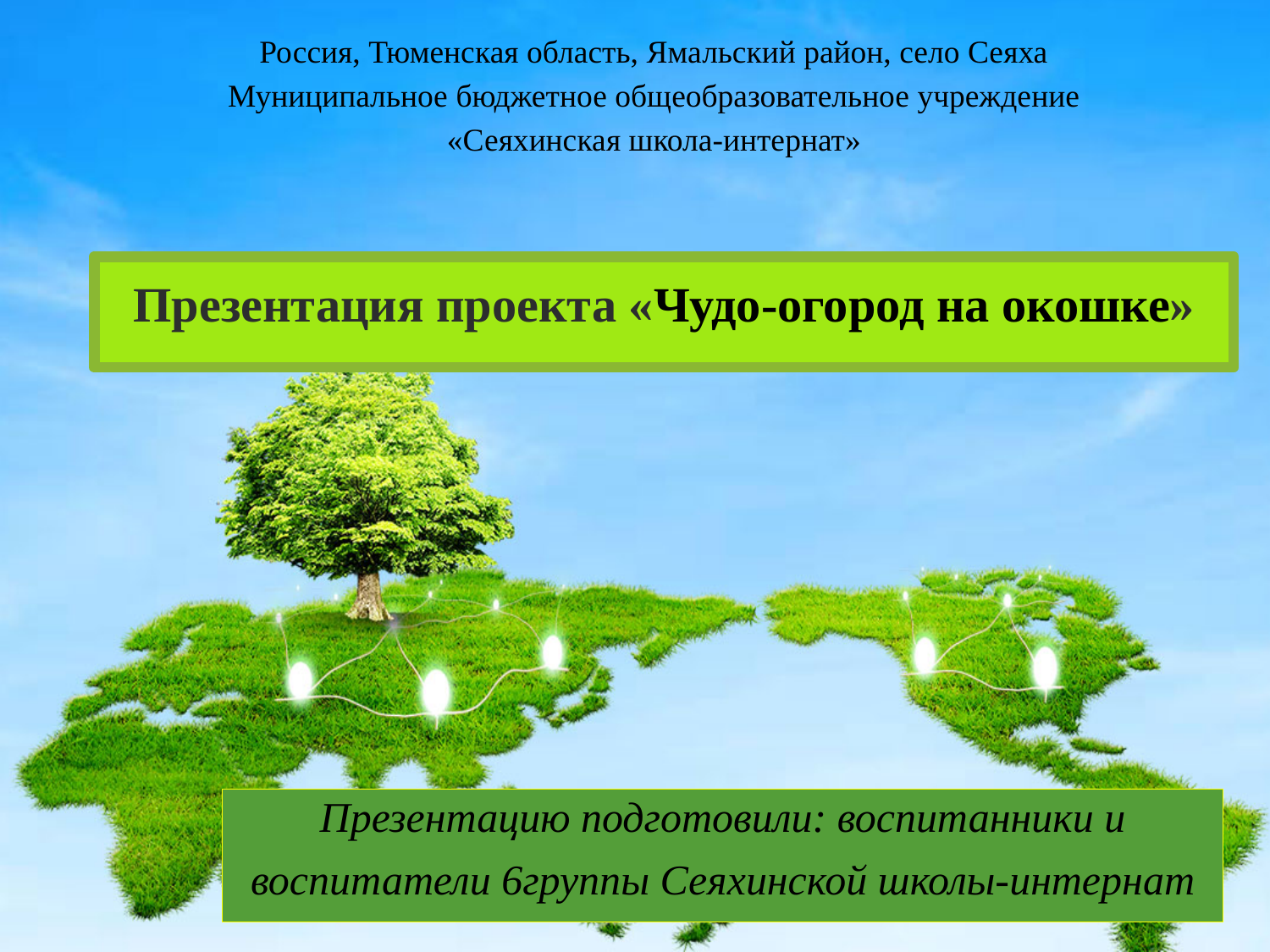

Россия, Тюменская область, Ямальский район, село Сеяха
Муниципальное бюджетное общеобразовательное учреждение
«Сеяхинская школа-интернат»

#
Презентация проекта «Чудо-огород на окошке»
Презентацию подготовили: воспитанники и
воспитатели 6группы Сеяхинской школы-интернат